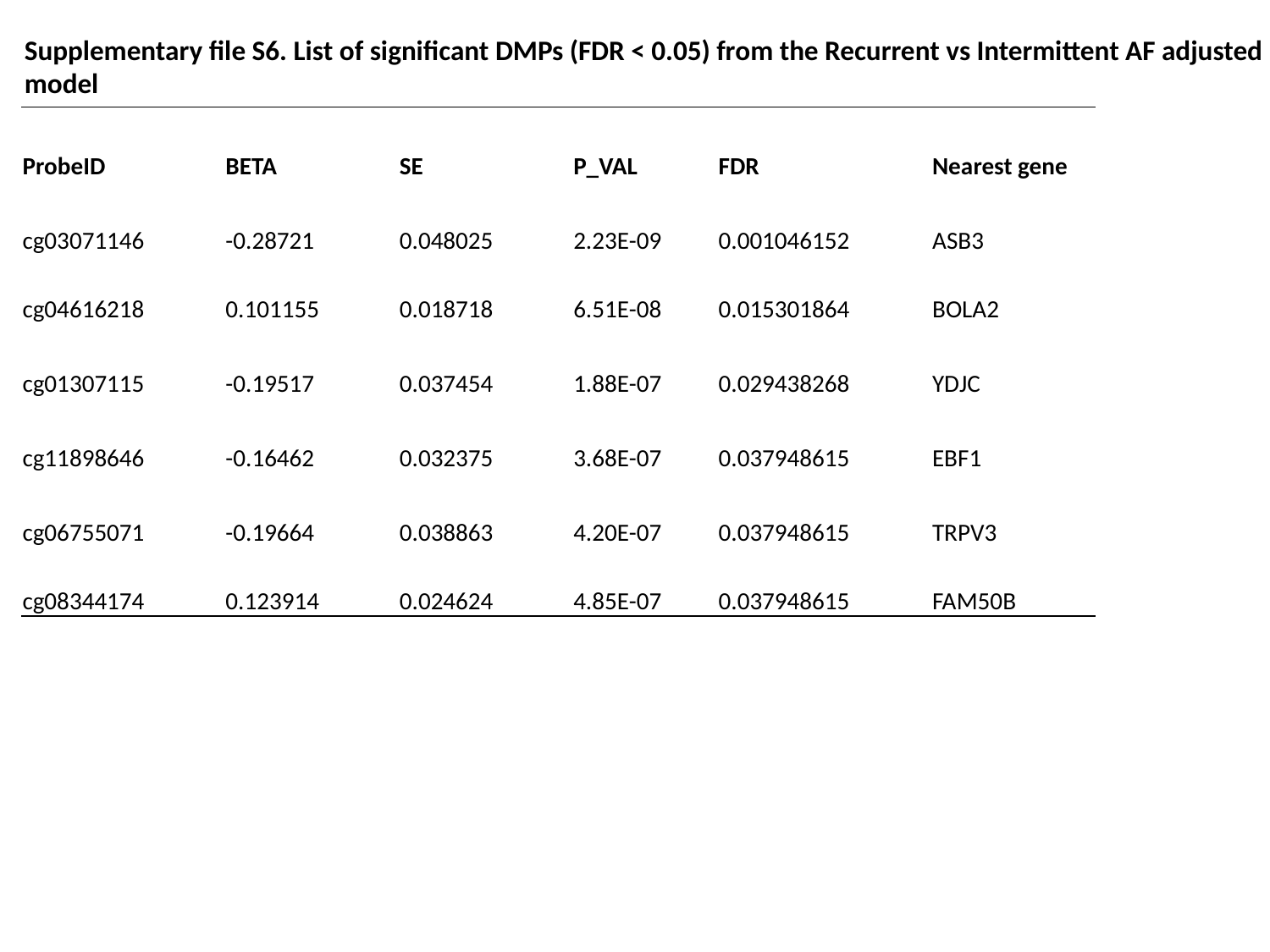

Supplementary file S6. List of significant DMPs (FDR < 0.05) from the Recurrent vs Intermittent AF adjusted model
| ProbeID | BETA | SE | P\_VAL | FDR | Nearest gene |
| --- | --- | --- | --- | --- | --- |
| cg03071146 | -0.28721 | 0.048025 | 2.23E-09 | 0.001046152 | ASB3 |
| cg04616218 | 0.101155 | 0.018718 | 6.51E-08 | 0.015301864 | BOLA2 |
| cg01307115 | -0.19517 | 0.037454 | 1.88E-07 | 0.029438268 | YDJC |
| cg11898646 | -0.16462 | 0.032375 | 3.68E-07 | 0.037948615 | EBF1 |
| cg06755071 | -0.19664 | 0.038863 | 4.20E-07 | 0.037948615 | TRPV3 |
| cg08344174 | 0.123914 | 0.024624 | 4.85E-07 | 0.037948615 | FAM50B |